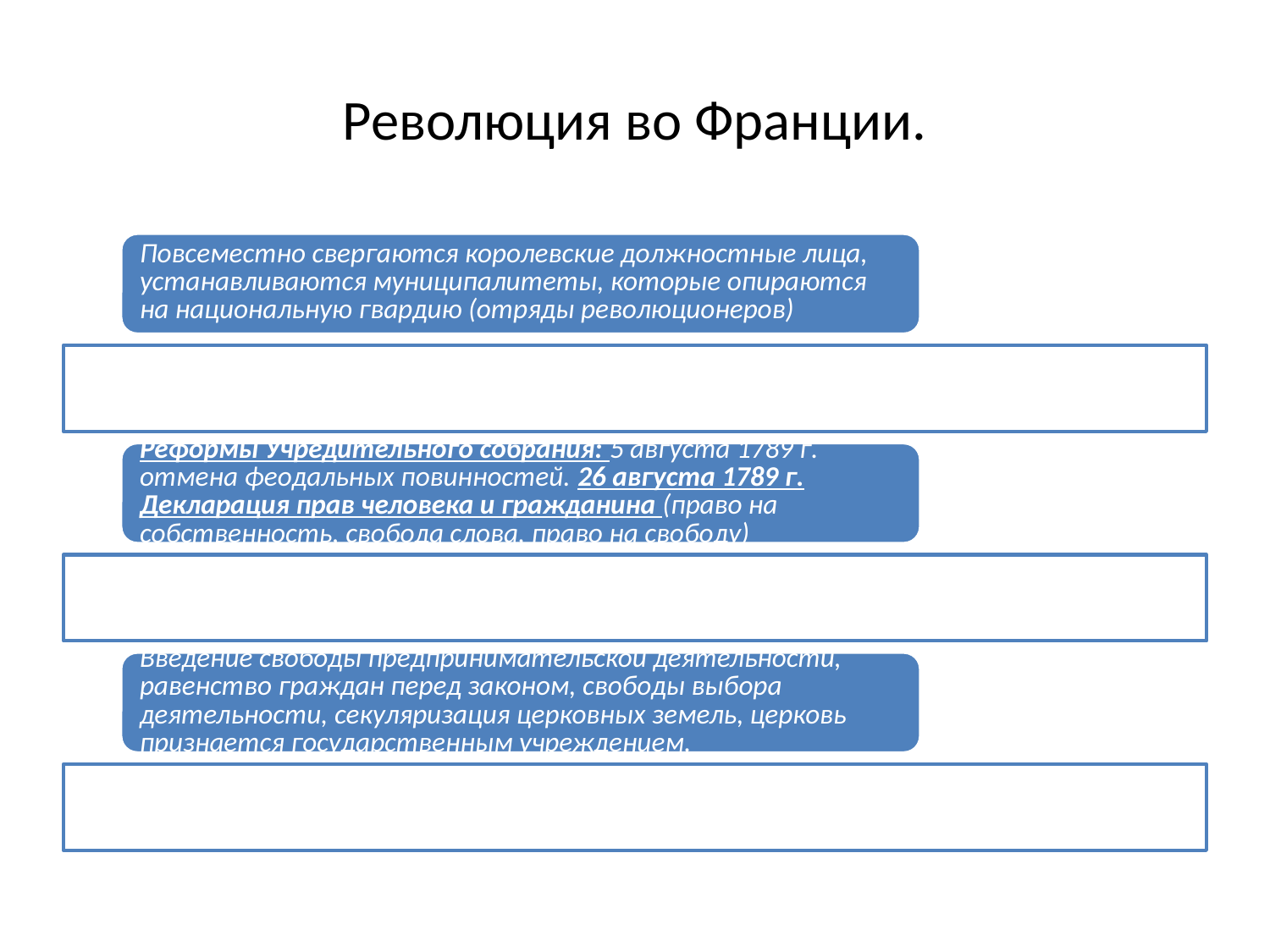

# Революция во Франции.
Повсеместно свергаются королевские должностные лица, устанавливаются муниципалитеты, которые опираются на национальную гвардию (отряды революционеров)
Реформы Учредительного собрания: 5 августа 1789 г. отмена феодальных повинностей. 26 августа 1789 г. Декларация прав человека и гражданина (право на собственность, свобода слова, право на свободу)
Введение свободы предпринимательской деятельности, равенство граждан перед законом, свободы выбора деятельности, секуляризация церковных земель, церковь признается государственным учреждением.